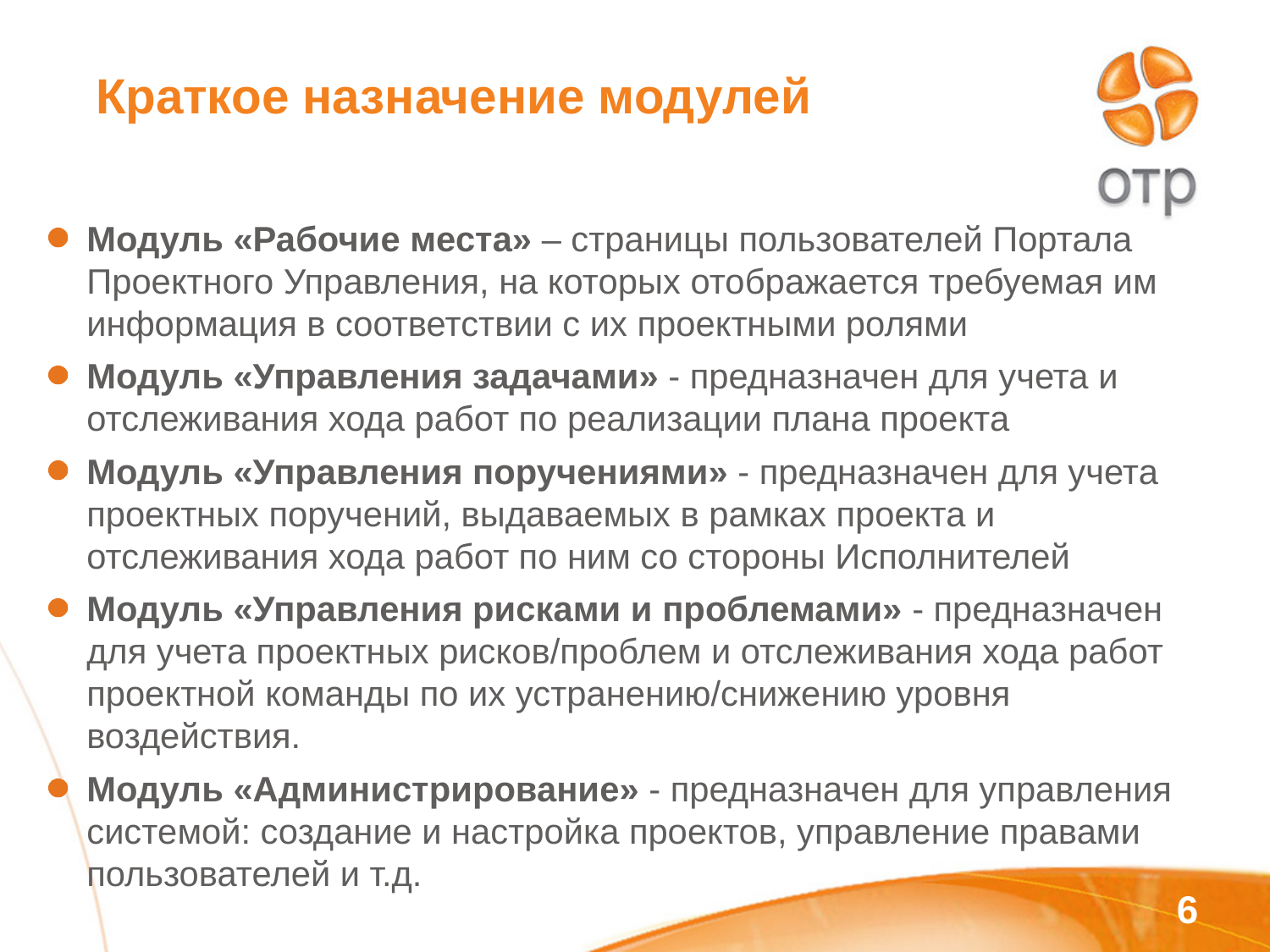

# Краткое назначение модулей
Модуль «Рабочие места» – страницы пользователей Портала Проектного Управления, на которых отображается требуемая им информация в соответствии с их проектными ролями
Модуль «Управления задачами» - предназначен для учета и отслеживания хода работ по реализации плана проекта
Модуль «Управления поручениями» - предназначен для учета проектных поручений, выдаваемых в рамках проекта и  отслеживания хода работ по ним со стороны Исполнителей
Модуль «Управления рисками и проблемами» - предназначен для учета проектных рисков/проблем и отслеживания хода работ проектной команды по их устранению/снижению уровня воздействия.
Модуль «Администрирование» - предназначен для управления системой: создание и настройка проектов, управление правами пользователей и т.д.

6